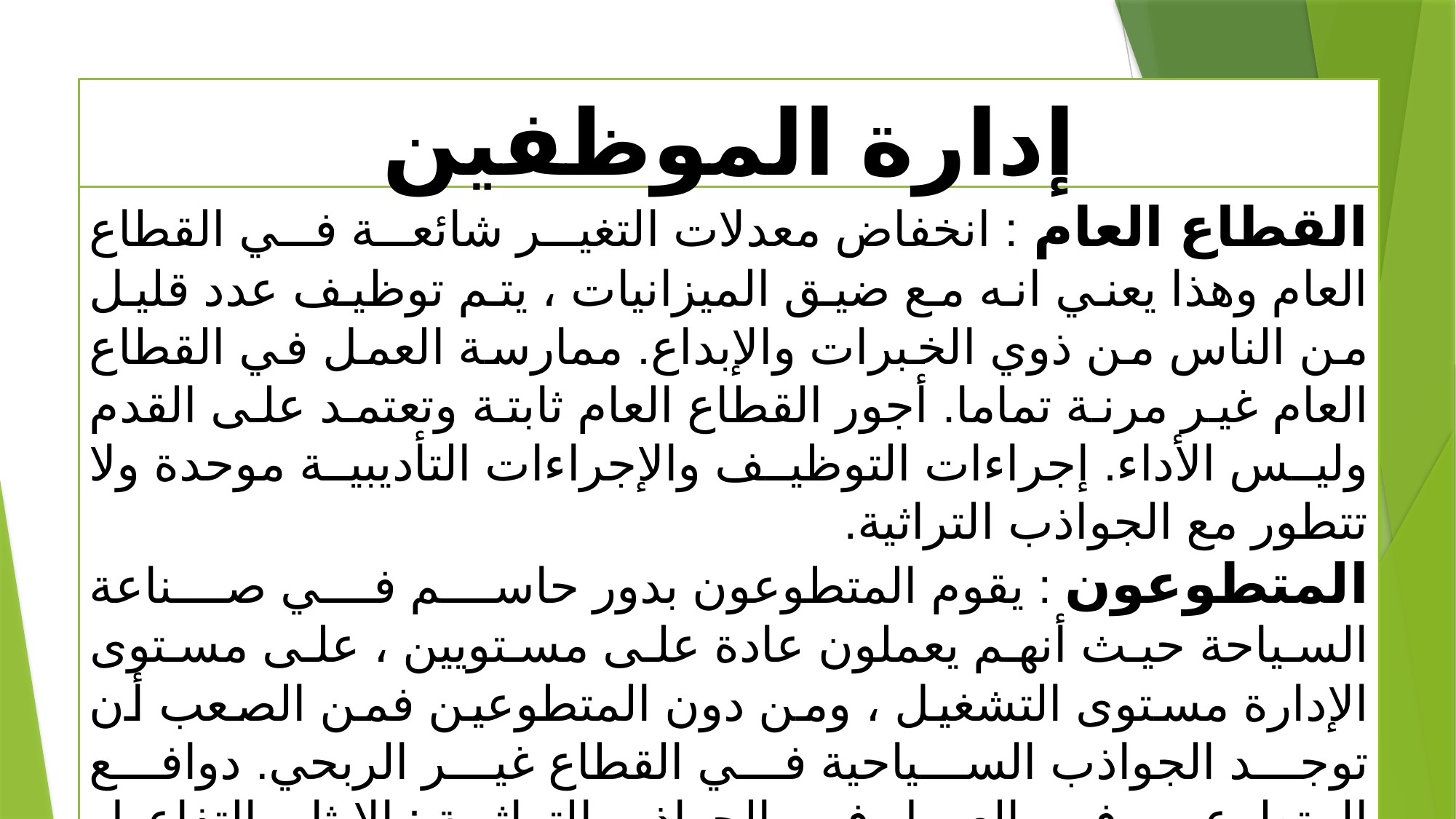

# إدارة الموظفين
القطاع العام : انخفاض معدلات التغير شائعة في القطاع العام وهذا يعني انه مع ضيق الميزانيات ، يتم توظيف عدد قليل من الناس من ذوي الخبرات والإبداع. ممارسة العمل في القطاع العام غير مرنة تماما. أجور القطاع العام ثابتة وتعتمد على القدم وليس الأداء. إجراءات التوظيف والإجراءات التأديبية موحدة ولا تتطور مع الجواذب التراثية.
المتطوعون : يقوم المتطوعون بدور حاسم في صناعة السياحة حيث أنهم يعملون عادة على مستويين ، على مستوى الإدارة مستوى التشغيل ، ومن دون المتطوعين فمن الصعب أن توجد الجواذب السياحية في القطاع غير الربحي. دوافع المتطوعين في العمل في الجواذب التراثية : الإيثار، التفاعل الاجتماعي ، تنمية المهارات ،